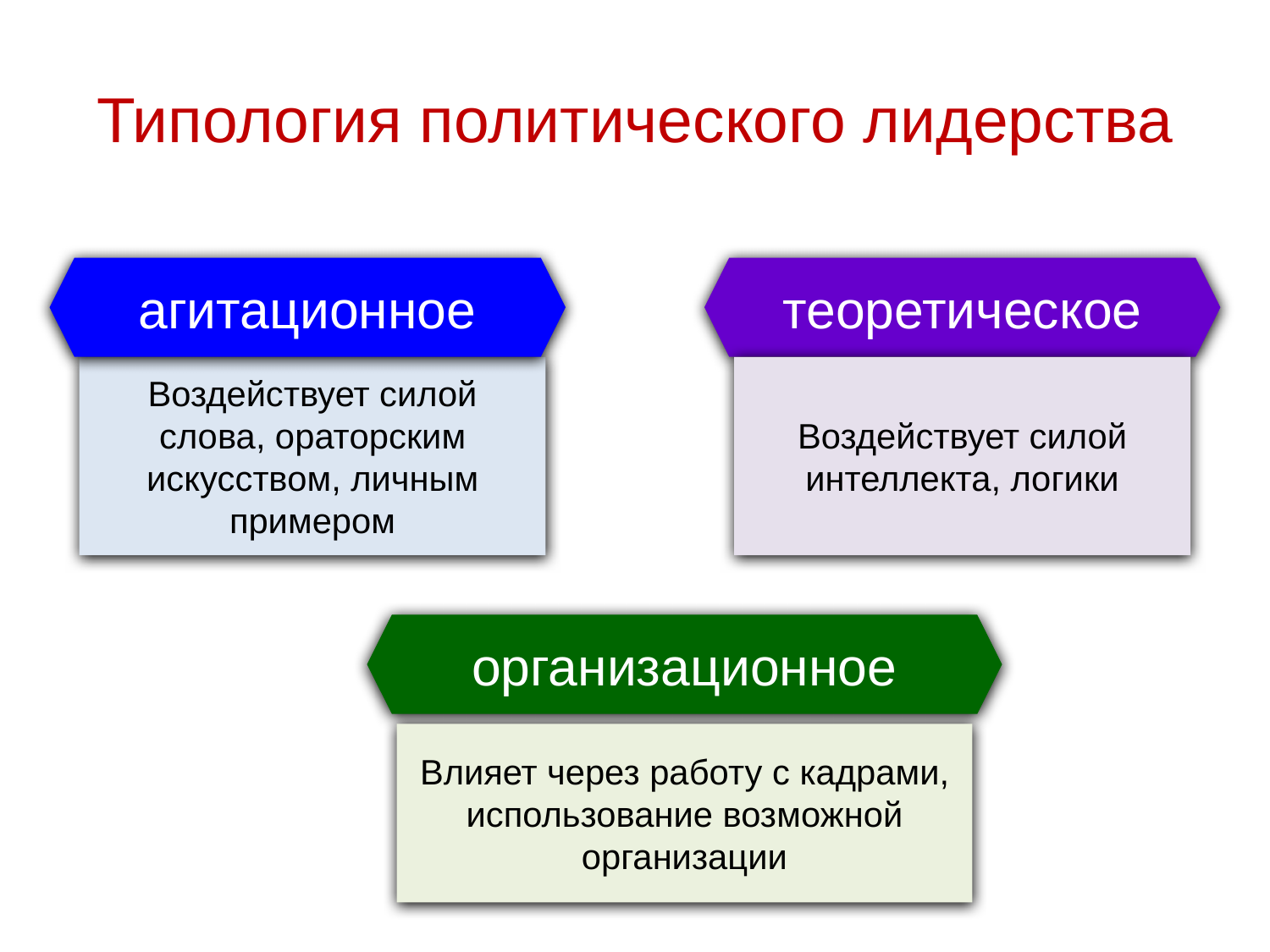

# Типология политического лидерства
агитационное
теоретическое
Воздействует силой слова, ораторским искусством, личным примером
Воздействует силой интеллекта, логики
организационное
Влияет через работу с кадрами, использование возможной организации